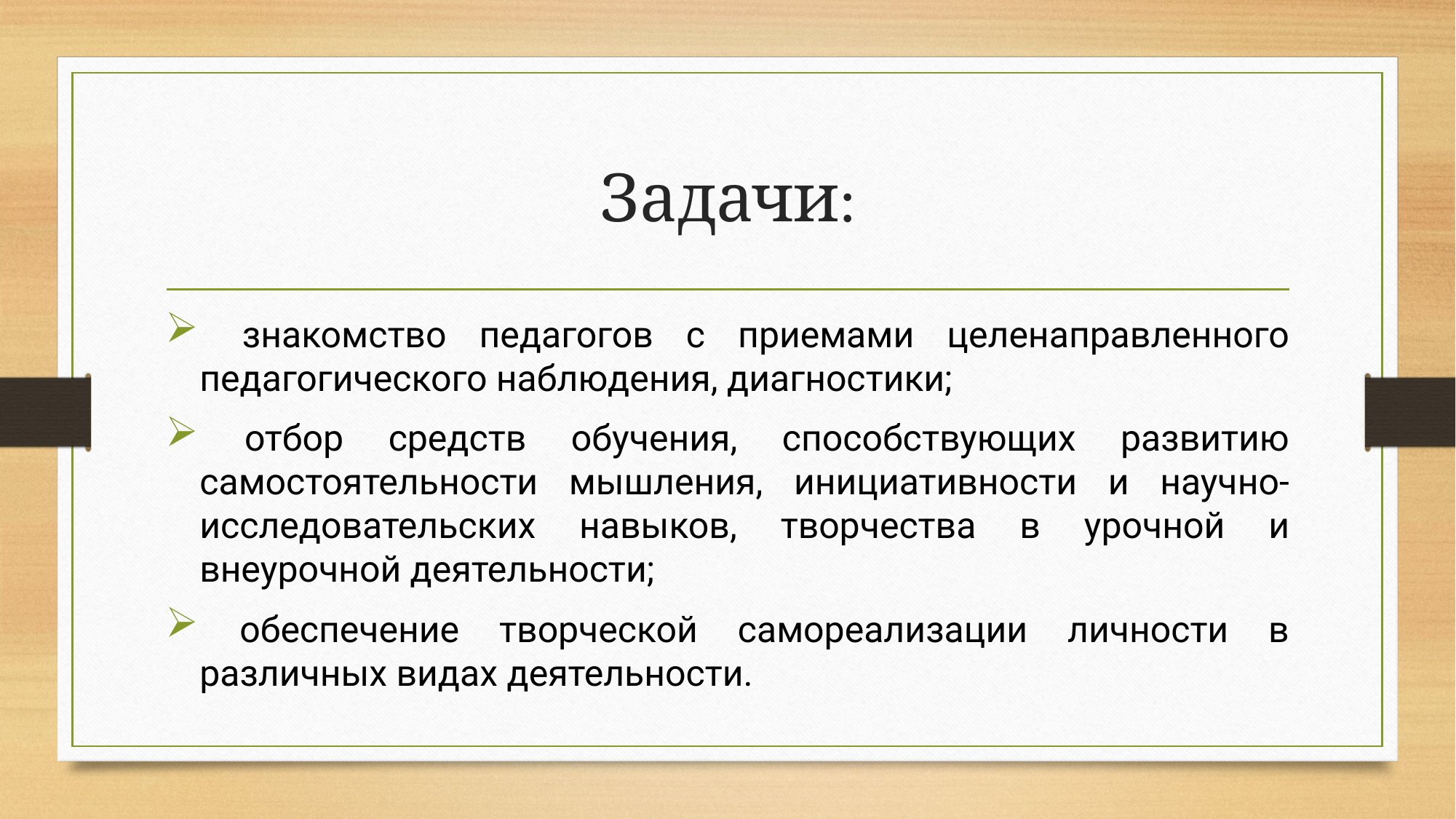

# Задачи:
  знакомство педагогов с приемами целенаправленного педагогического наблюдения, диагностики;
 отбор средств обучения, способствующих развитию самостоятельности мышления, инициативности и научно-исследовательских навыков, творчества в урочной и внеурочной деятельности;
 обеспечение творческой самореализации личности в различных видах деятельности.